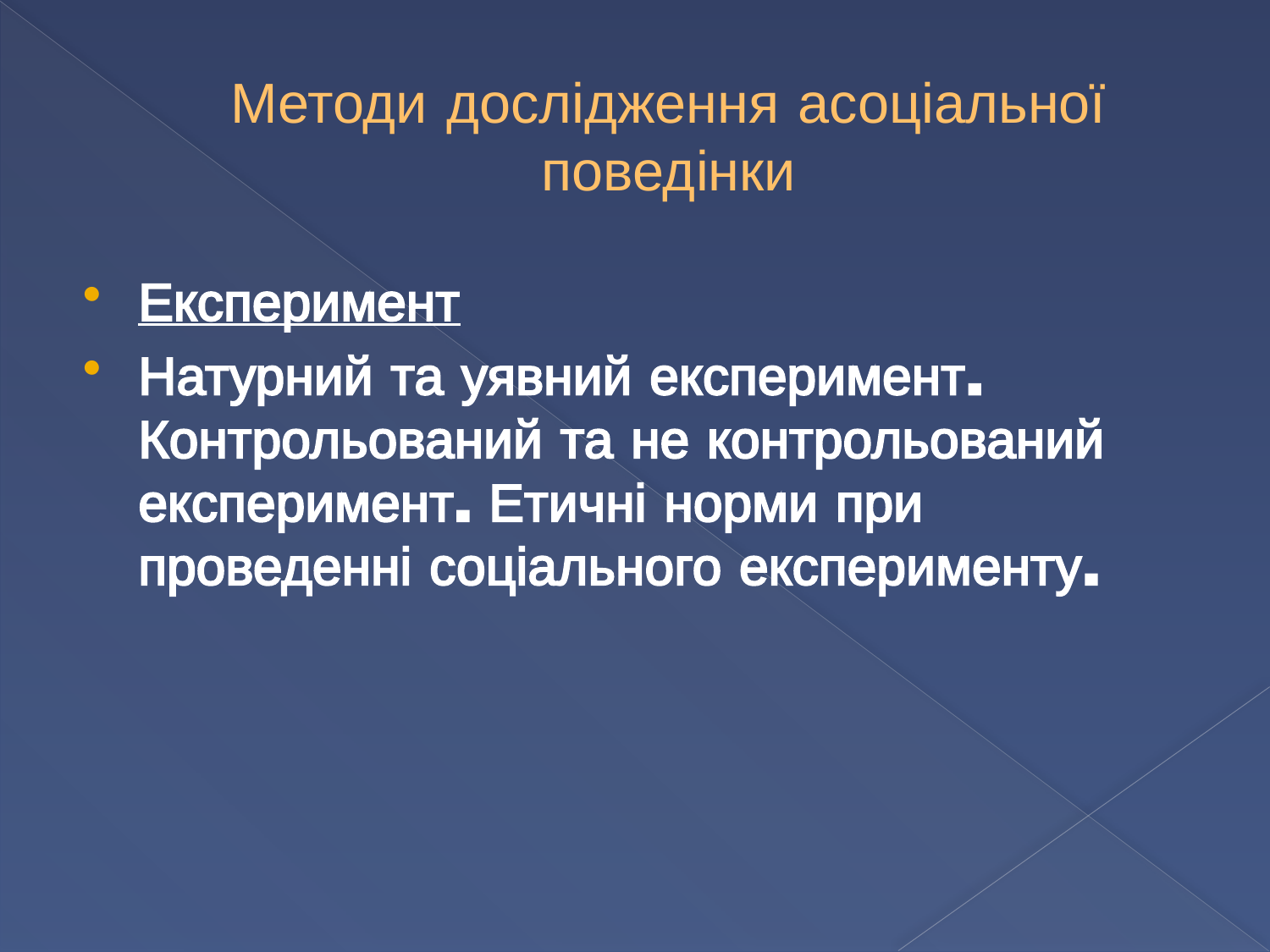

# Методи дослідження асоціальної поведінки
Експеримент
Натурний та уявний експеримент. Контрольований та не контрольований експеримент. Етичні норми при проведенні соціального експерименту.